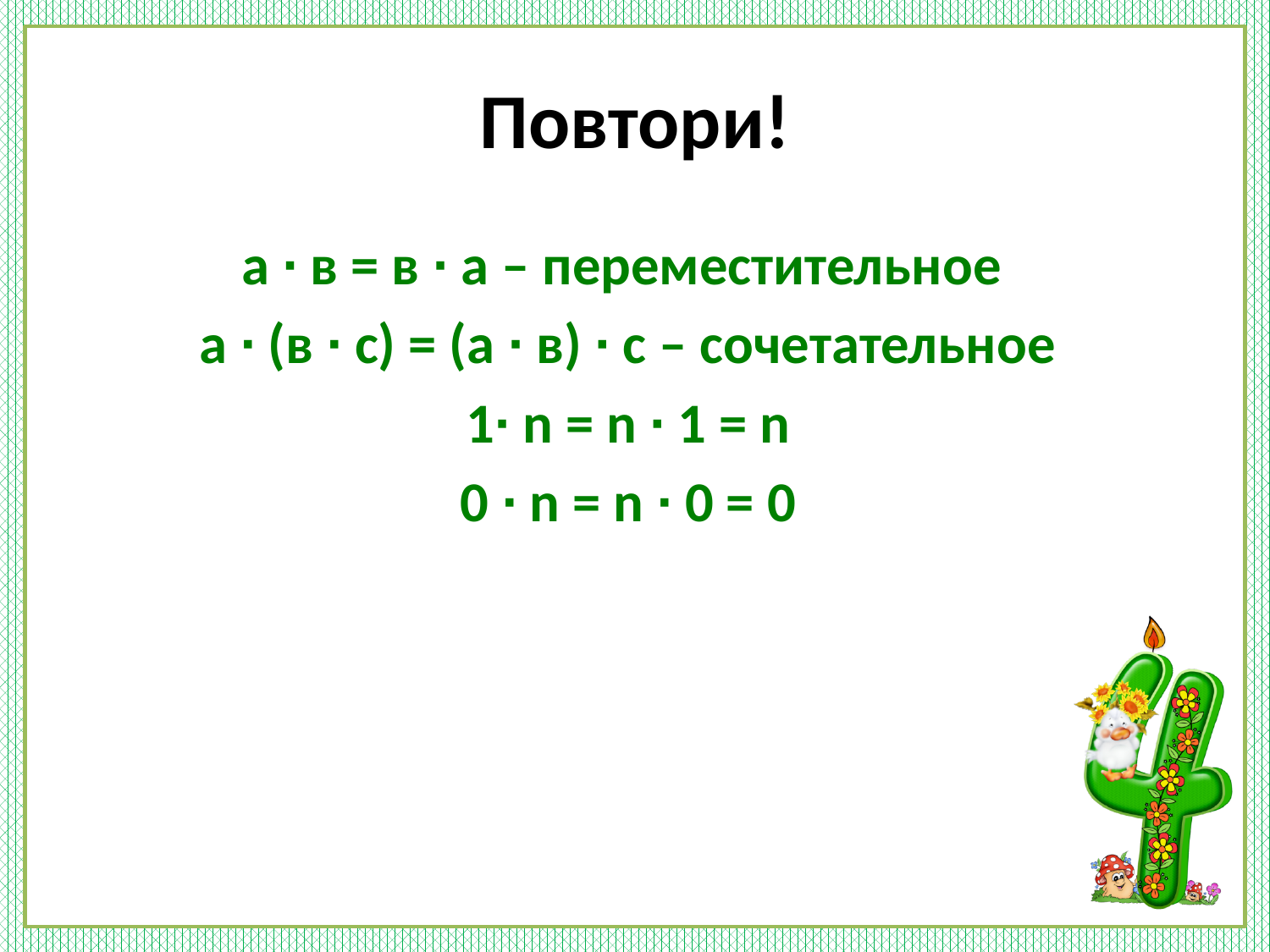

# Повтори!
а ∙ в = в ∙ а – переместительное
а ∙ (в ∙ с) = (а ∙ в) ∙ с – сочетательное
1∙ n = n ∙ 1 = n
0 ∙ n = n ∙ 0 = 0